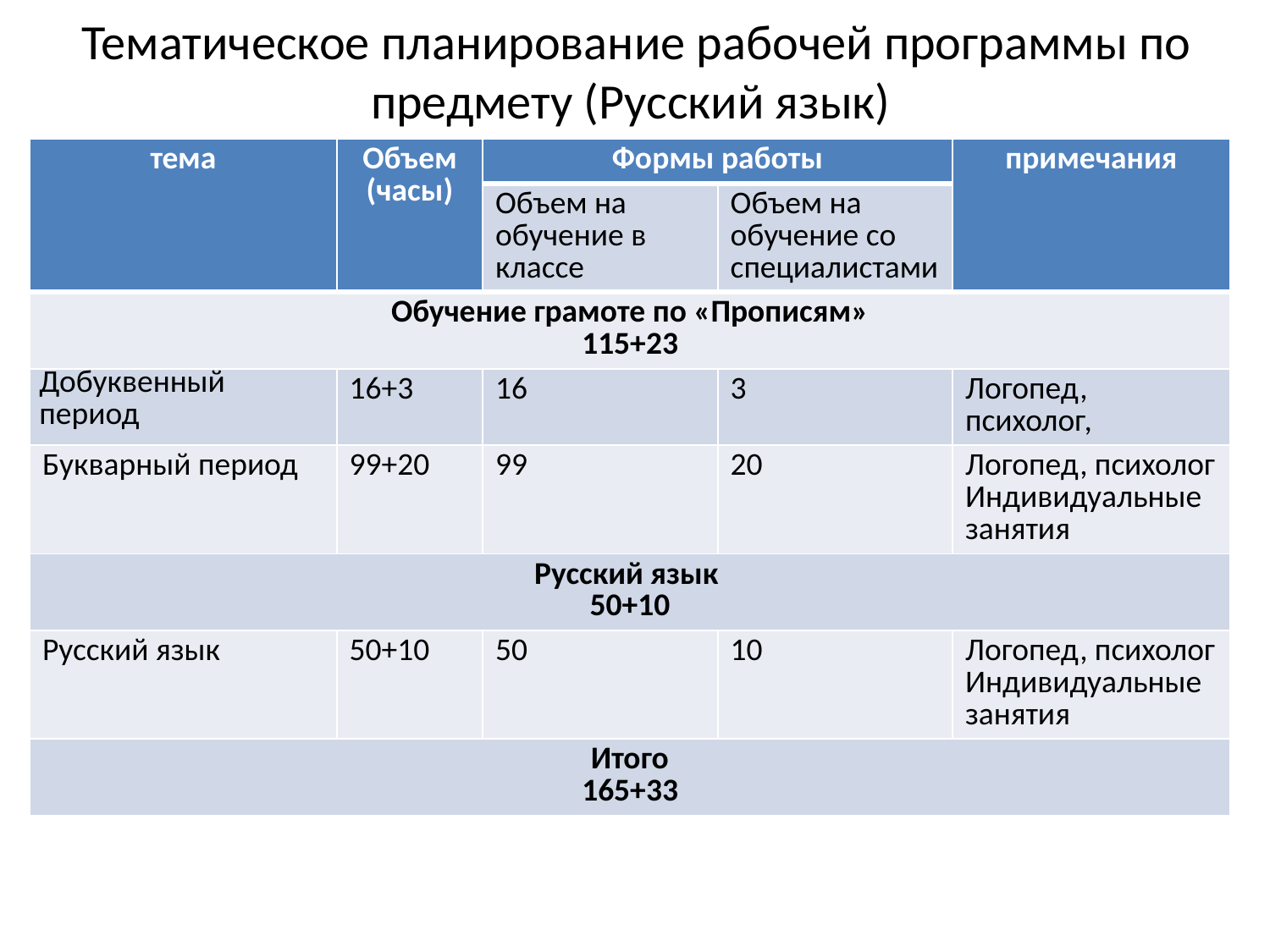

# Тематическое планирование рабочей программы по предмету (Русский язык)
| тема | Объем (часы) | Формы работы |  | примечания |
| --- | --- | --- | --- | --- |
|  |  | Объем на обучение в классе | Объем на обучение со специалистами |  |
| Обучение грамоте по «Прописям» 115+23 |  |  |  |  |
| Добуквенный период | 16+3 | 16 | 3 | Логопед, психолог, |
| Букварный период | 99+20 | 99 | 20 | Логопед, психолог Индивидуальные занятия |
| Русский язык 50+10 |  |  |  |  |
| Русский язык | 50+10 | 50 | 10 | Логопед, психолог Индивидуальные занятия |
| Итого 165+33 |  |  |  |  |